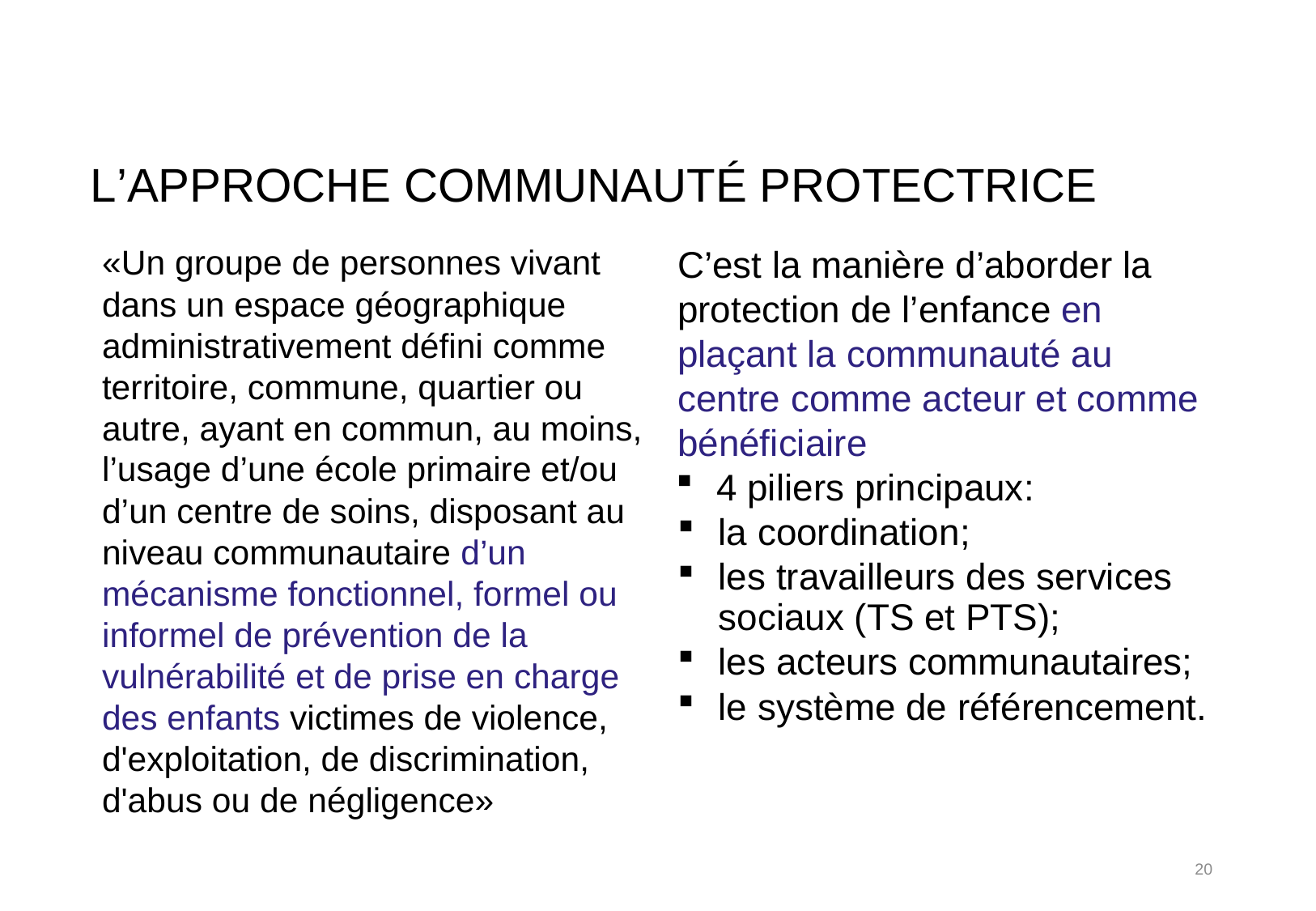

# L’approche Communauté protectrice
«Un groupe de personnes vivant dans un espace géographique administrativement défini comme territoire, commune, quartier ou autre, ayant en commun, au moins, l’usage d’une école primaire et/ou d’un centre de soins, disposant au niveau communautaire d’un mécanisme fonctionnel, formel ou informel de prévention de la vulnérabilité et de prise en charge des enfants victimes de violence, d'exploitation, de discrimination, d'abus ou de négligence»

C’est la manière d’aborder la protection de l’enfance en plaçant la communauté au centre comme acteur et comme bénéficiaire
4 piliers principaux:
la coordination;
les travailleurs des services sociaux (TS et PTS);
les acteurs communautaires;
le système de référencement.

20